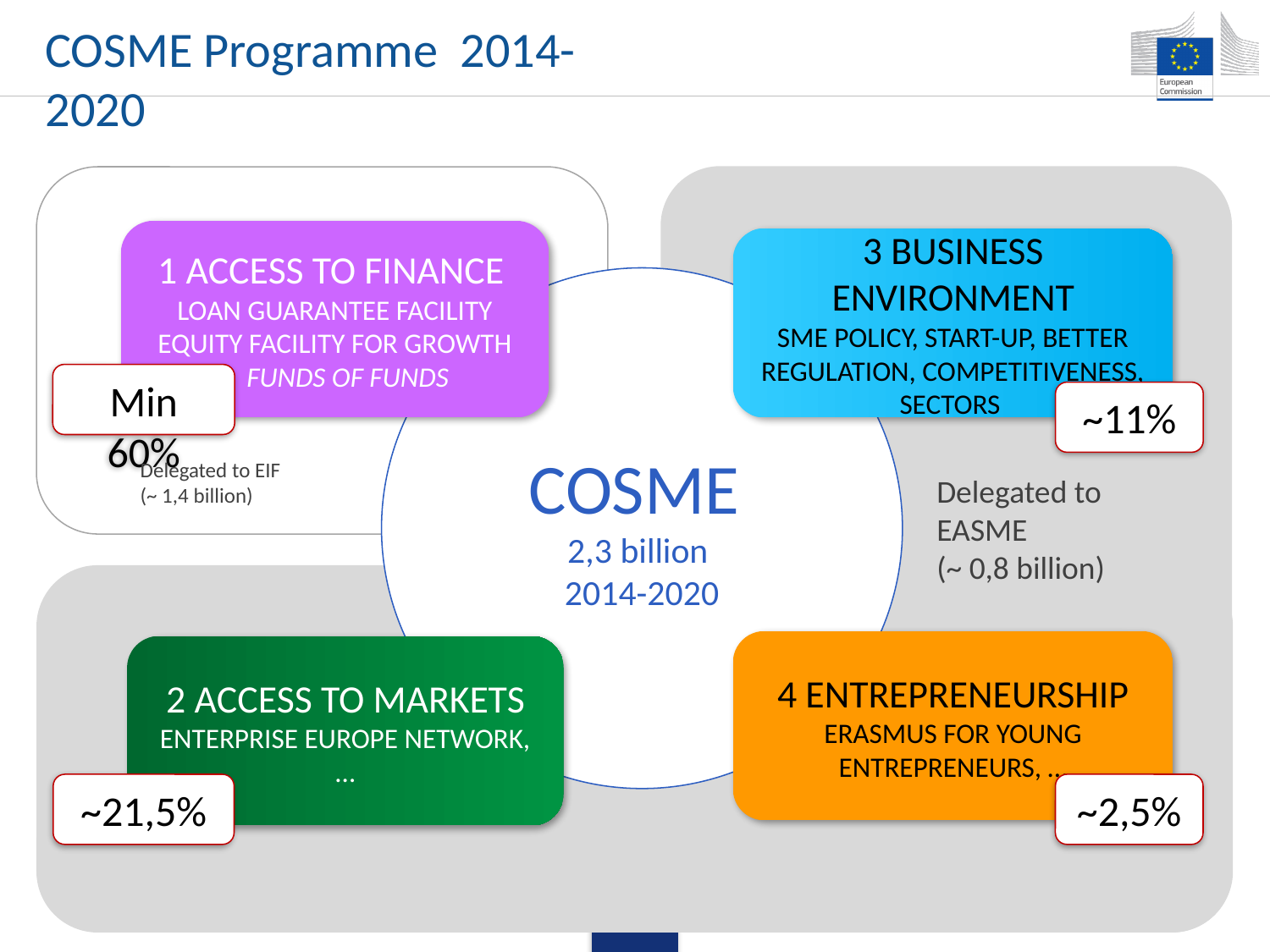

COSME Programme  2014-2020

1 Access to finance
Loan Guarantee Facility
Equity Facility for Growth
    Funds of Funds
3 business environment
SME Policy, Start-up, Better Regulation, Competitiveness, sectors
COSME
2,3 billion
2014-2020
Min 60%
~11%
Delegated to EIF
(~ 1,4 billion)
Delegated to EASME
(~ 0,8 billion)

4 Entrepreneurship
Erasmus for young entrepreneurs, …
2 Access to markets
Enterprise Europe Network, …
~21,5%
~2,5%